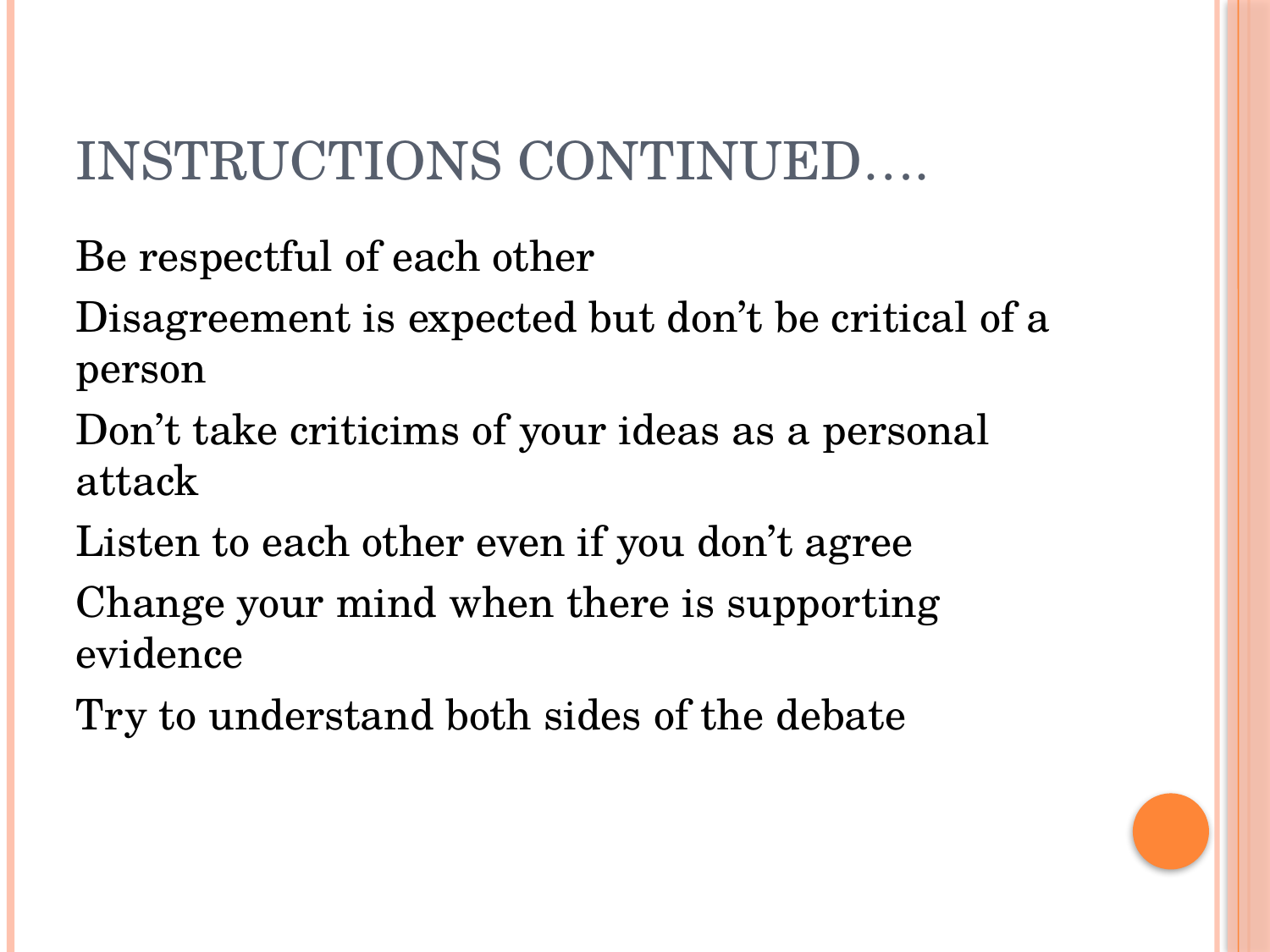

# Instructions continued….
Be respectful of each other
Disagreement is expected but don’t be critical of a person
Don’t take criticims of your ideas as a personal attack
Listen to each other even if you don’t agree
Change your mind when there is supporting evidence
Try to understand both sides of the debate